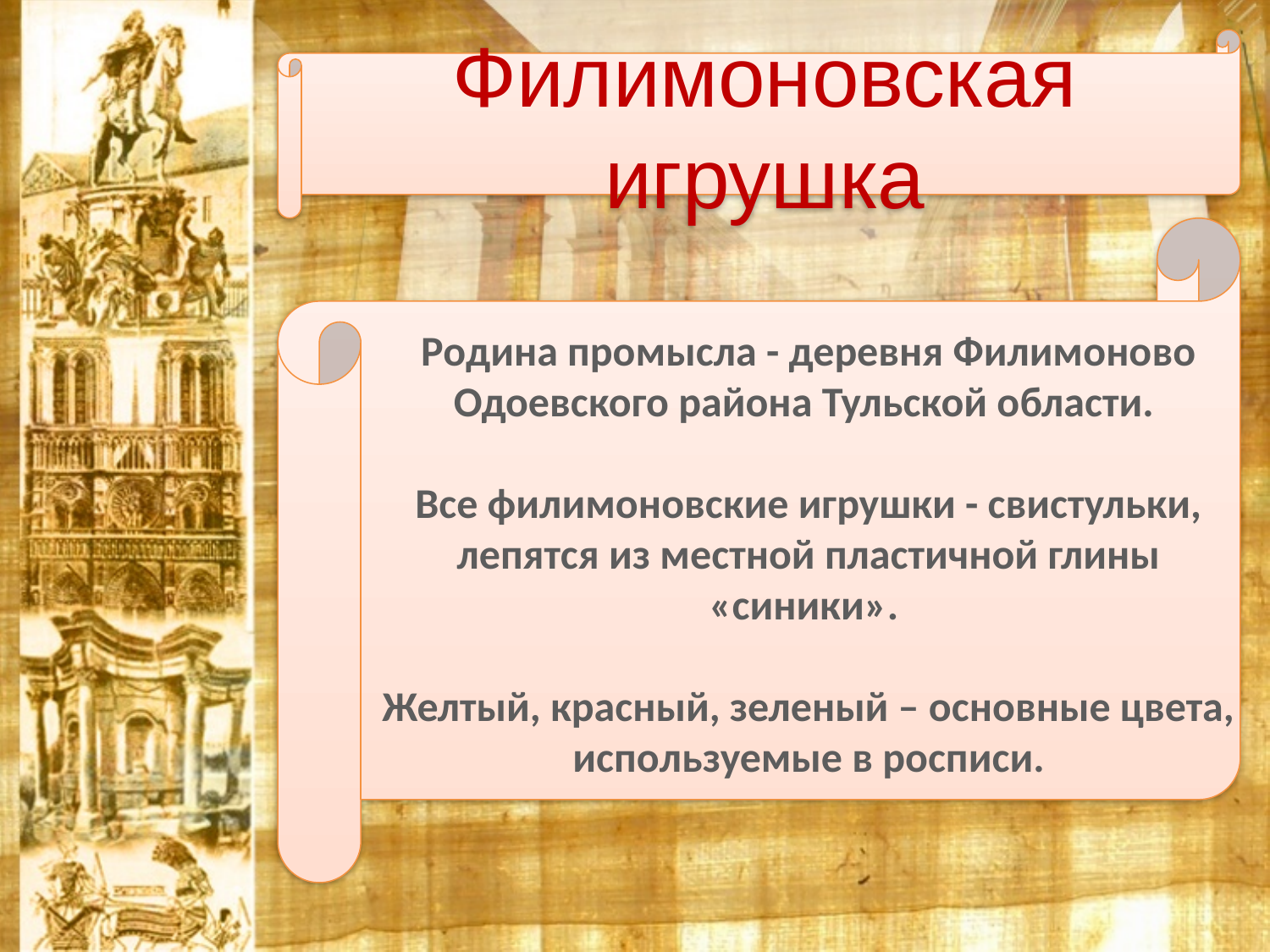

Филимоновская игрушка

Родина промысла - деревня Филимоново Одоевского района Тульской области.

Все филимоновские игрушки - свистульки, лепятся из местной пластичной глины «синики».

Желтый, красный, зеленый – основные цвета, используемые в росписи.